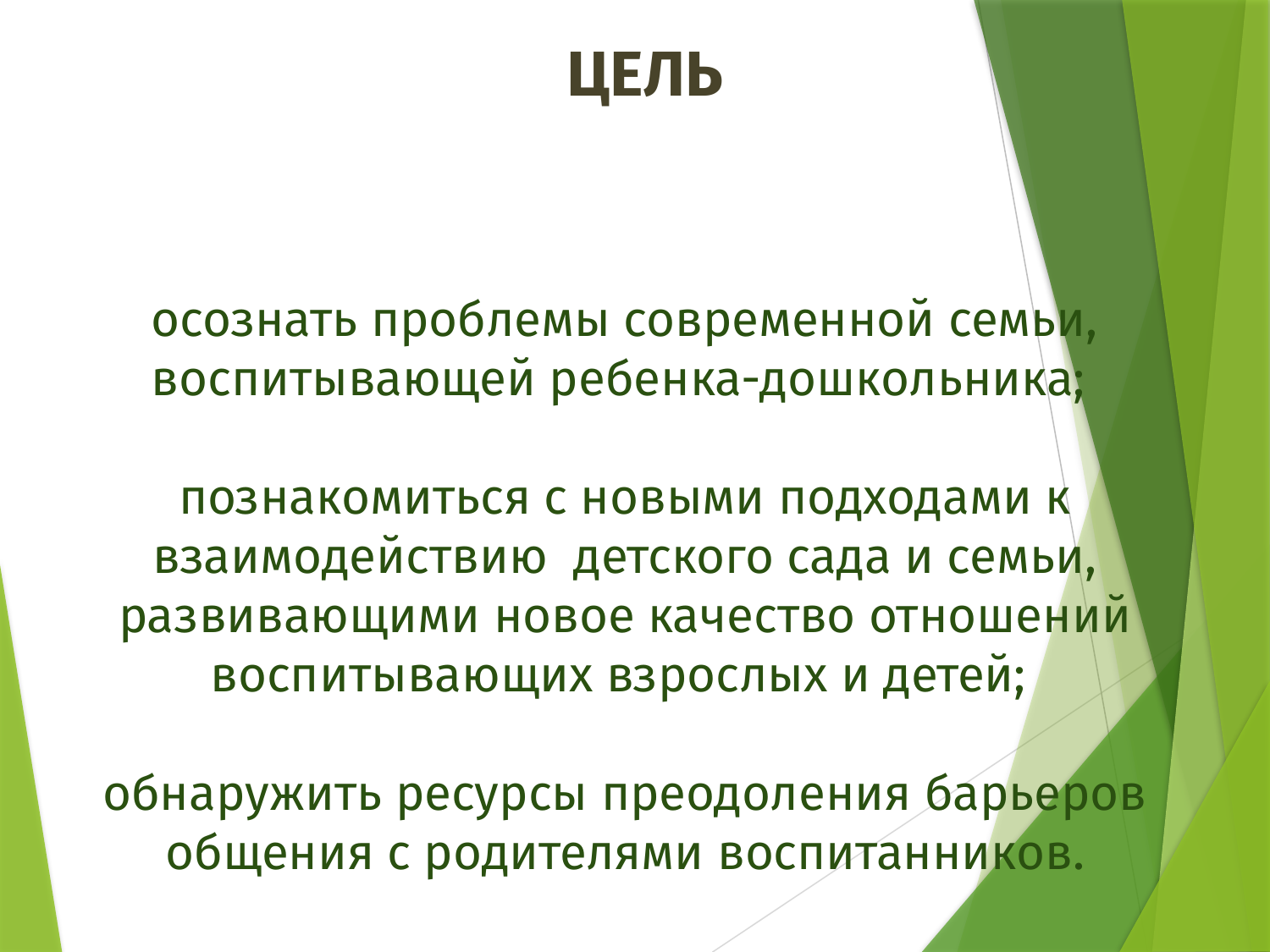

ЦЕЛЬ
# осознать проблемы современной семьи, воспитывающей ребенка-дошкольника; познакомиться с новыми подходами к взаимодействию  детского сада и семьи, развивающими новое качество отношений воспитывающих взрослых и детей; обнаружить ресурсы преодоления барьеров общения с родителями воспитанников.